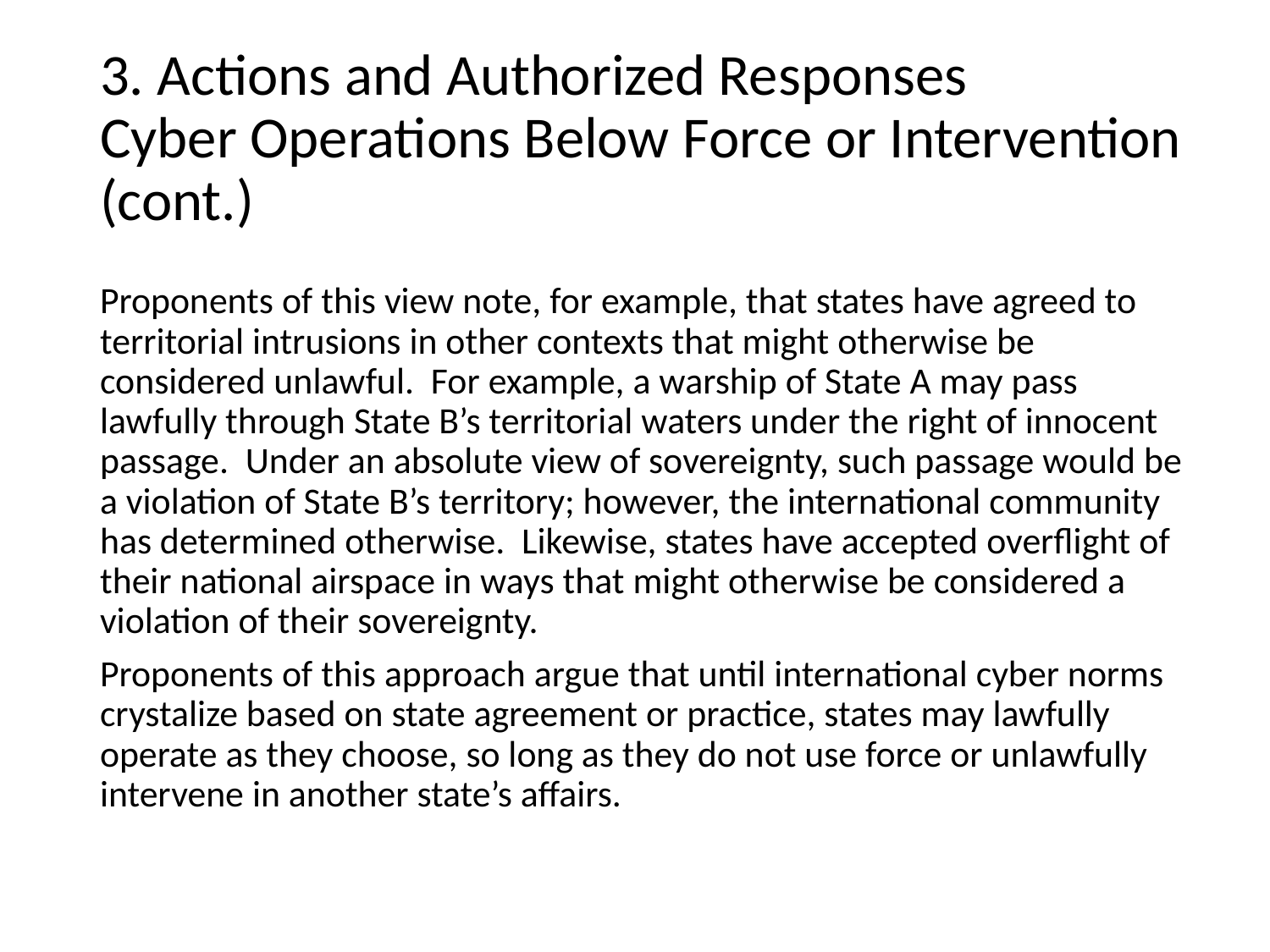

# 3. Actions and Authorized Responses Cyber Operations Below Force or Intervention (cont.)
Proponents of this view note, for example, that states have agreed to territorial intrusions in other contexts that might otherwise be considered unlawful.  For example, a warship of State A may pass lawfully through State B’s territorial waters under the right of innocent passage.  Under an absolute view of sovereignty, such passage would be a violation of State B’s territory; however, the international community has determined otherwise.  Likewise, states have accepted overflight of their national airspace in ways that might otherwise be considered a violation of their sovereignty.
Proponents of this approach argue that until international cyber norms crystalize based on state agreement or practice, states may lawfully operate as they choose, so long as they do not use force or unlawfully intervene in another state’s affairs.